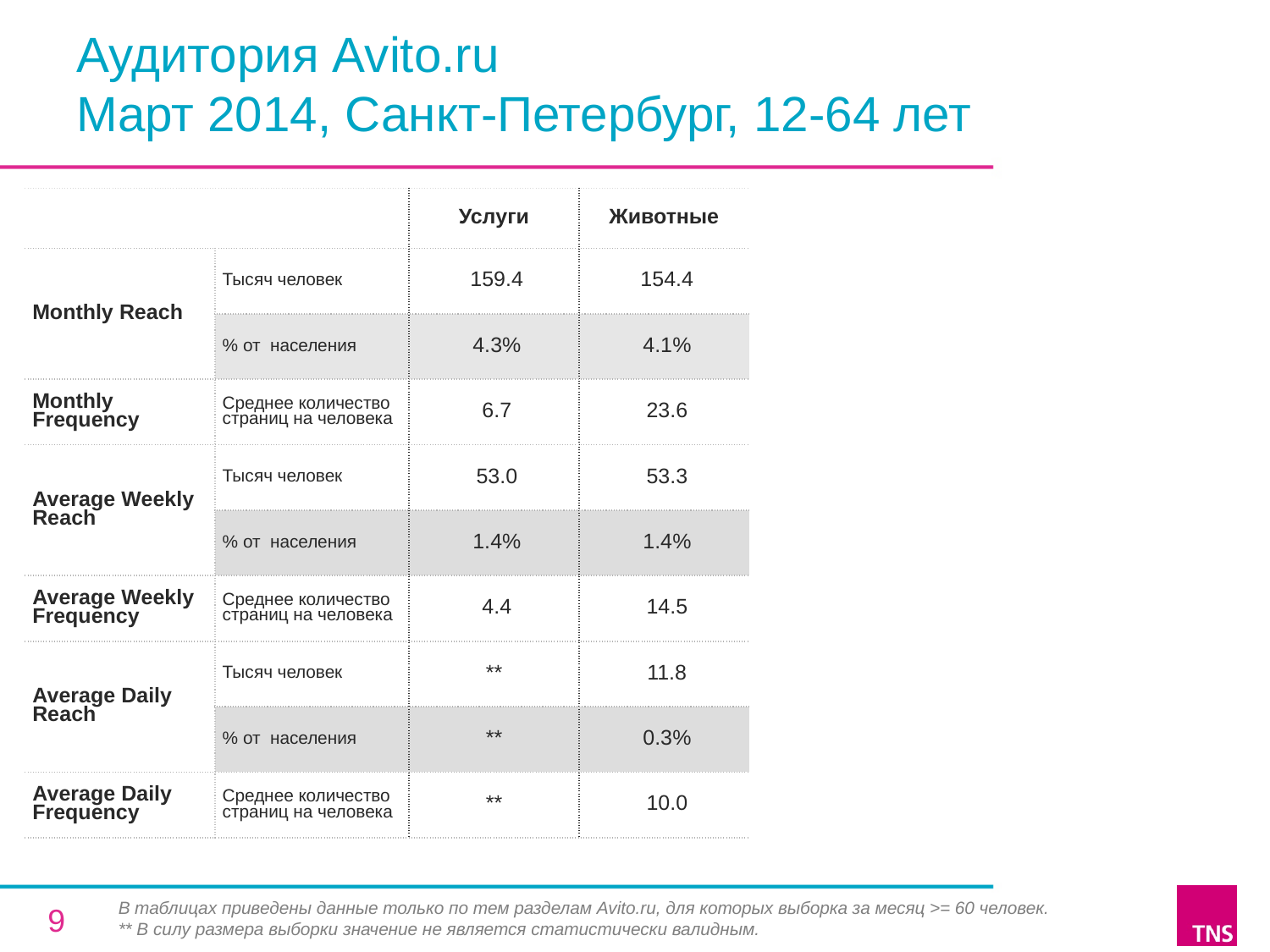

# Аудитория Avito.ru Март 2014, Санкт-Петербург, 12-64 лет
|  |  | Услуги | Животные |
| --- | --- | --- | --- |
| Monthly Reach | Тысяч человек | 159.4 | 154.4 |
|  | % от населения | 4.3% | 4.1% |
| Monthly Frequency | Среднее количество страниц на человека | 6.7 | 23.6 |
| Average Weekly Reach | Тысяч человек | 53.0 | 53.3 |
|  | % от населения | 1.4% | 1.4% |
| Average Weekly Frequency | Среднее количество страниц на человека | 4.4 | 14.5 |
| Average Daily Reach | Тысяч человек | \*\* | 11.8 |
|  | % от населения | \*\* | 0.3% |
| Average Daily Frequency | Среднее количество страниц на человека | \*\* | 10.0 |
В таблицах приведены данные только по тем разделам Avito.ru, для которых выборка за месяц >= 60 человек.
** В силу размера выборки значение не является статистически валидным.
9